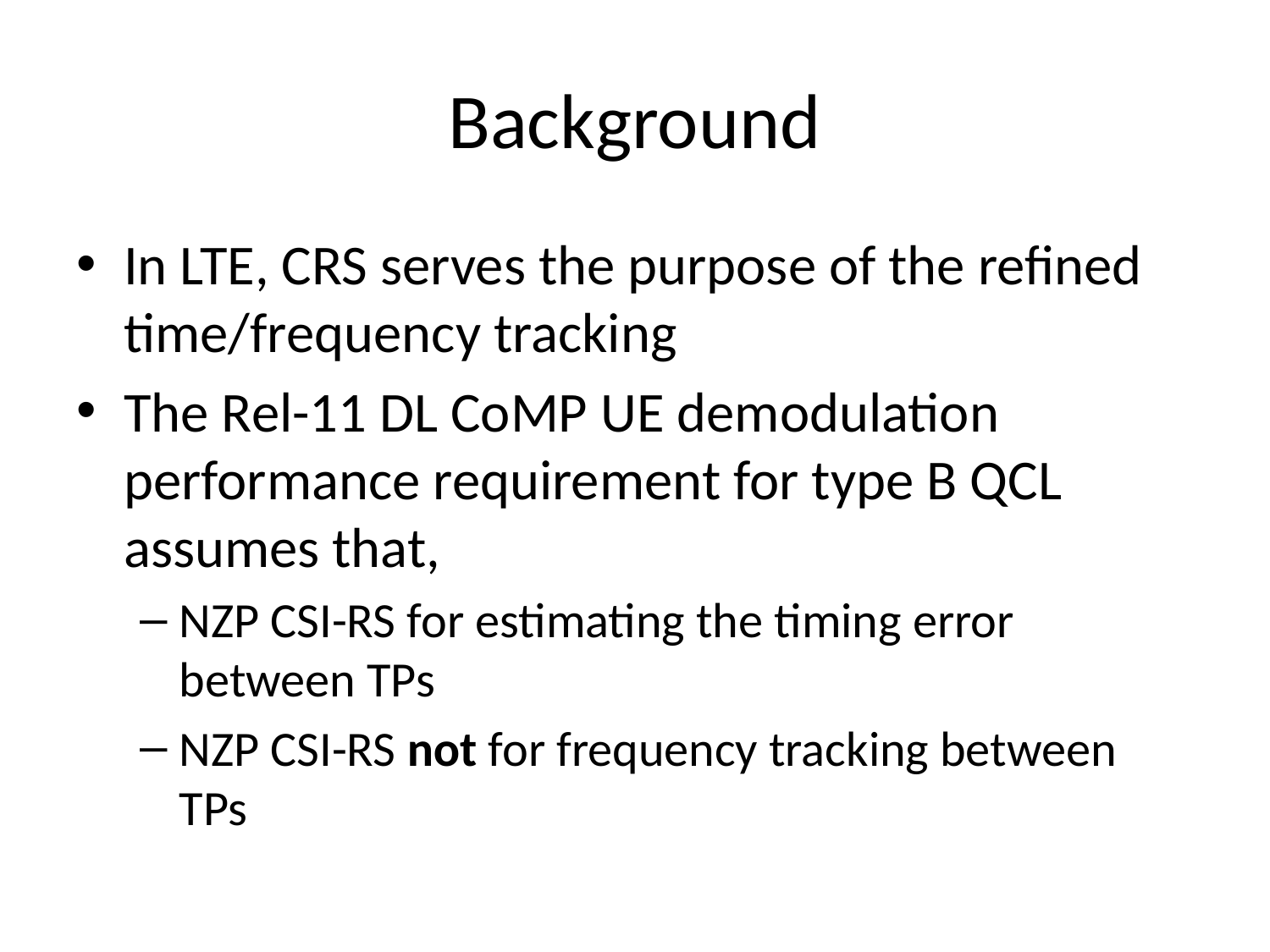

# Background
In LTE, CRS serves the purpose of the refined time/frequency tracking
The Rel-11 DL CoMP UE demodulation performance requirement for type B QCL assumes that,
NZP CSI-RS for estimating the timing error between TPs
NZP CSI-RS not for frequency tracking between TPs